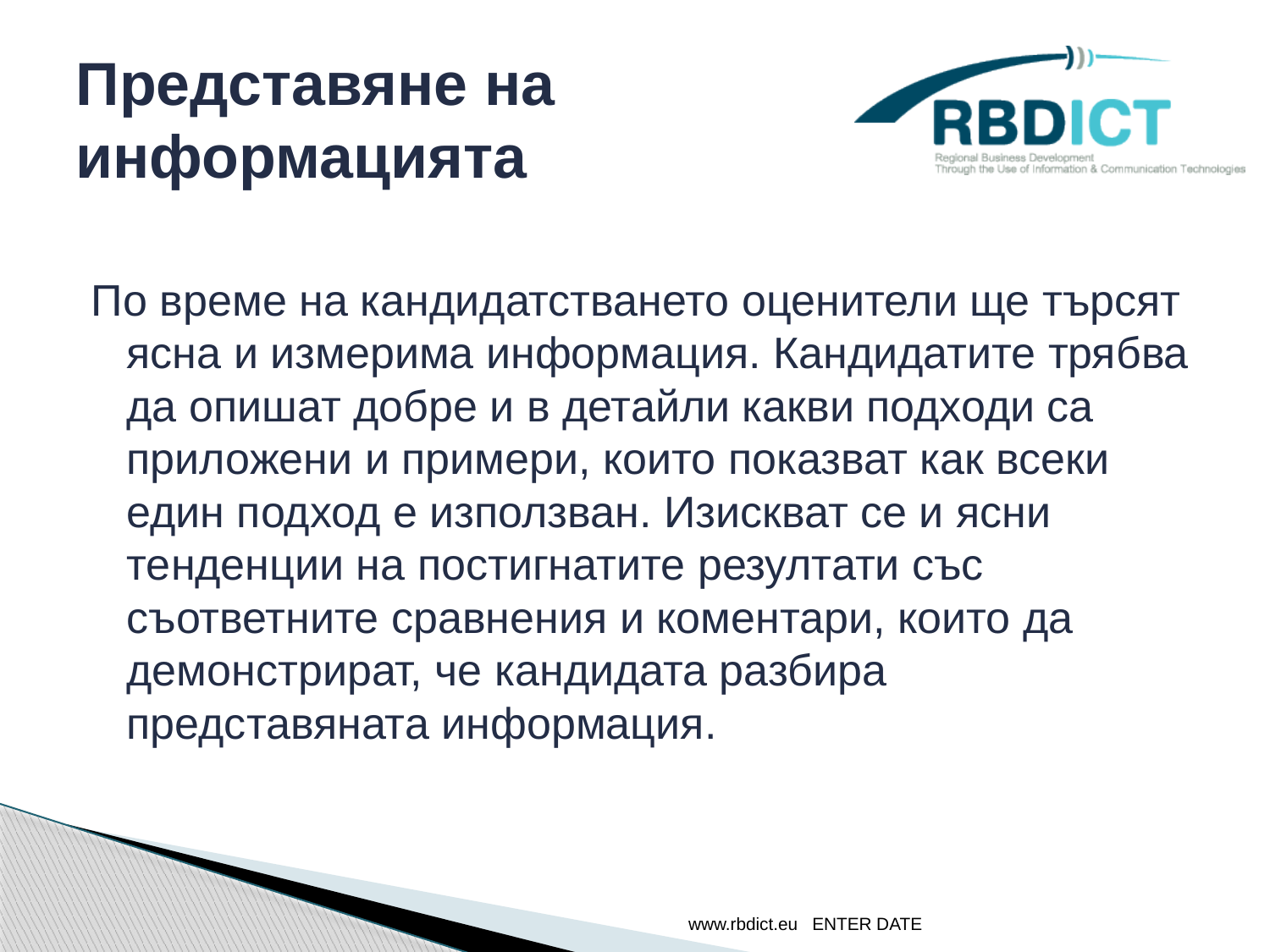

# Представяне на информацията

По време на кандидатстването оценители ще търсят ясна и измерима информация. Кандидатите трябва да опишат добре и в детайли какви подходи са приложени и примери, които показват как всеки един подход е използван. Изискват се и ясни тенденции на постигнатите резултати със съответните сравнения и коментари, които да демонстрират, че кандидата разбира представяната информация.

www.rbdict.eu   ENTER DATE